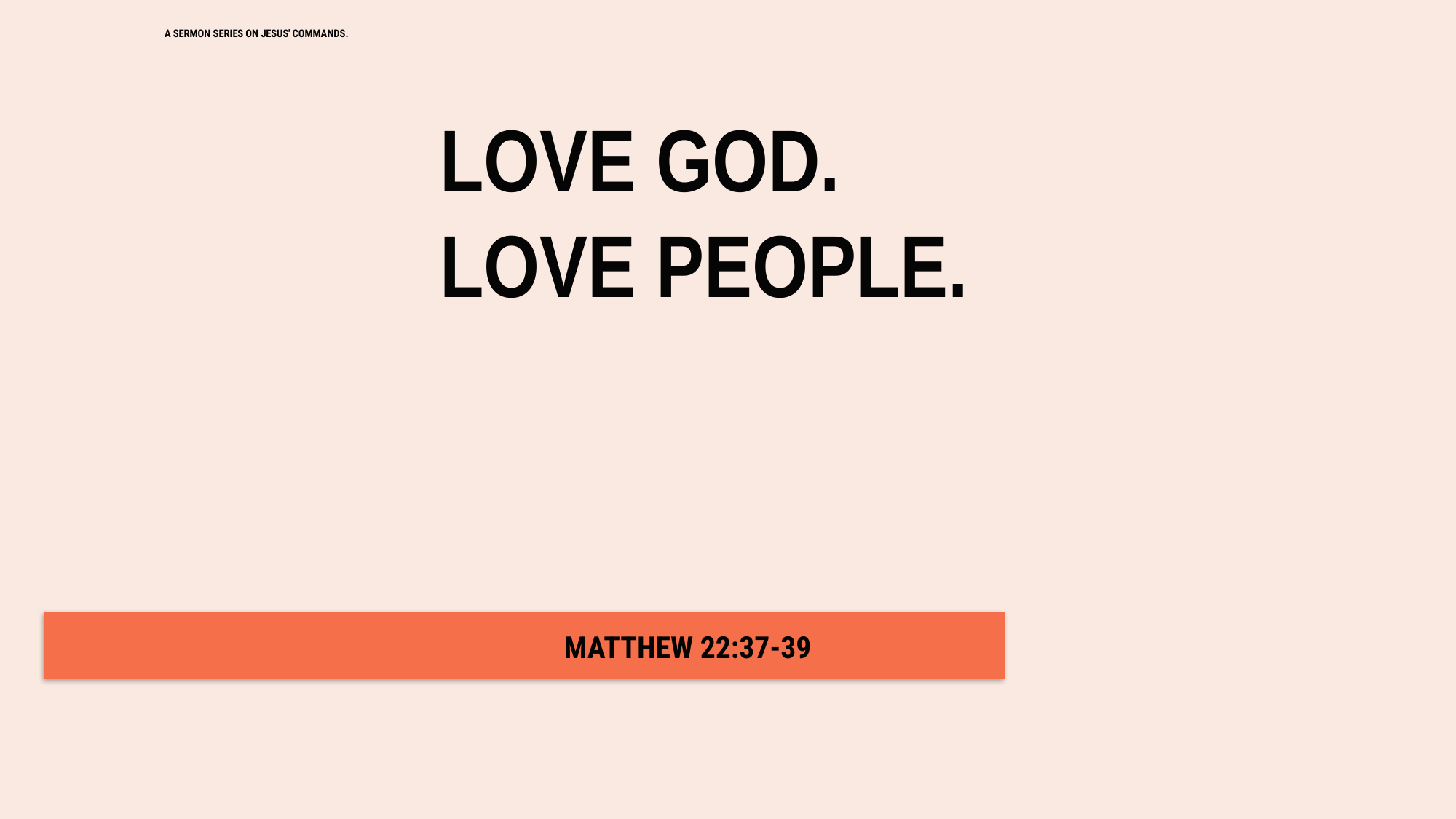

A SERMON SERIES ON JESUS' COMMANDS.
LOVE GOD.
LOVE PEOPLE.

MATTHEW 22:37-39